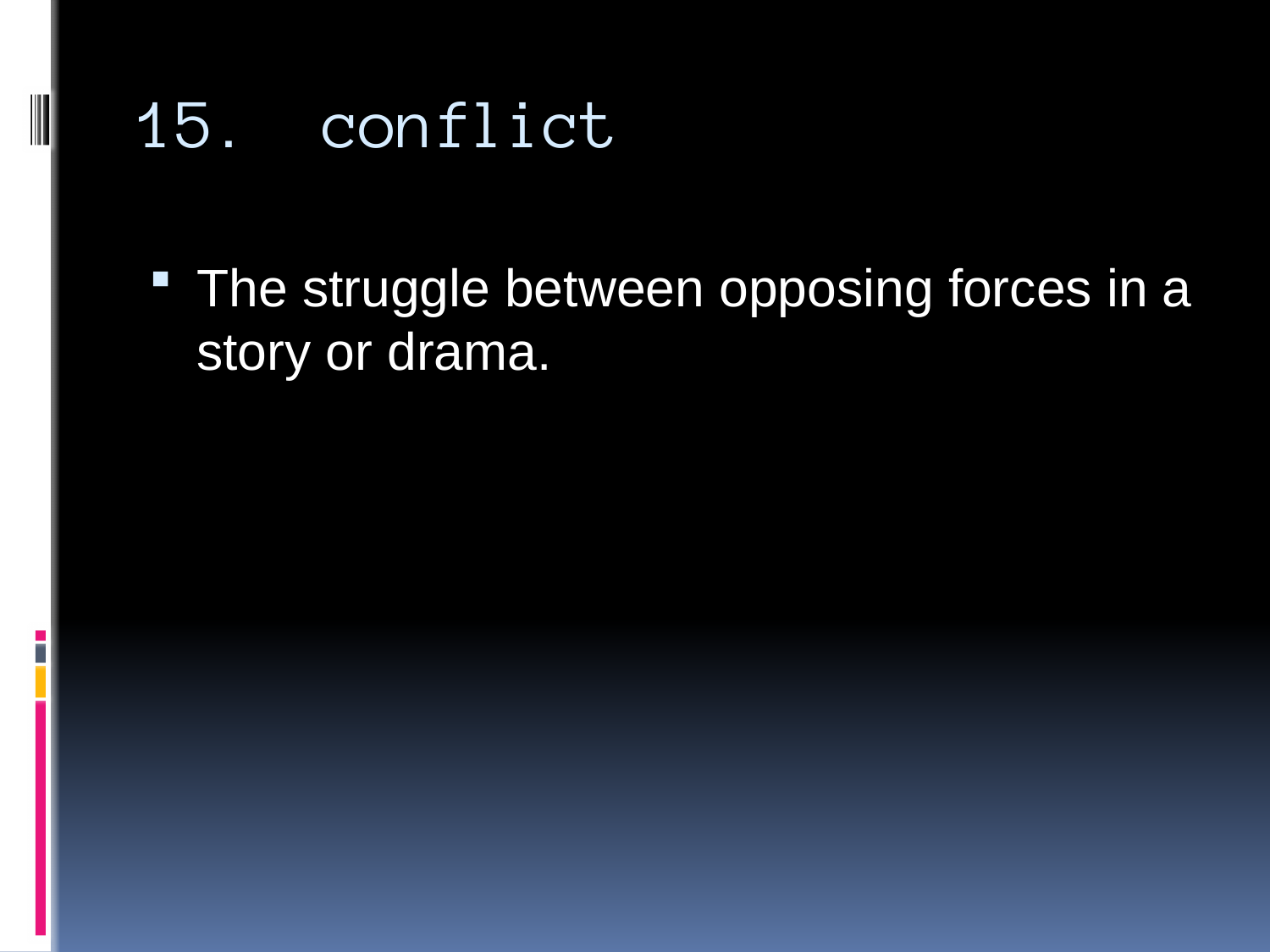

# 15.  conflict
The struggle between opposing forces in a story or drama.